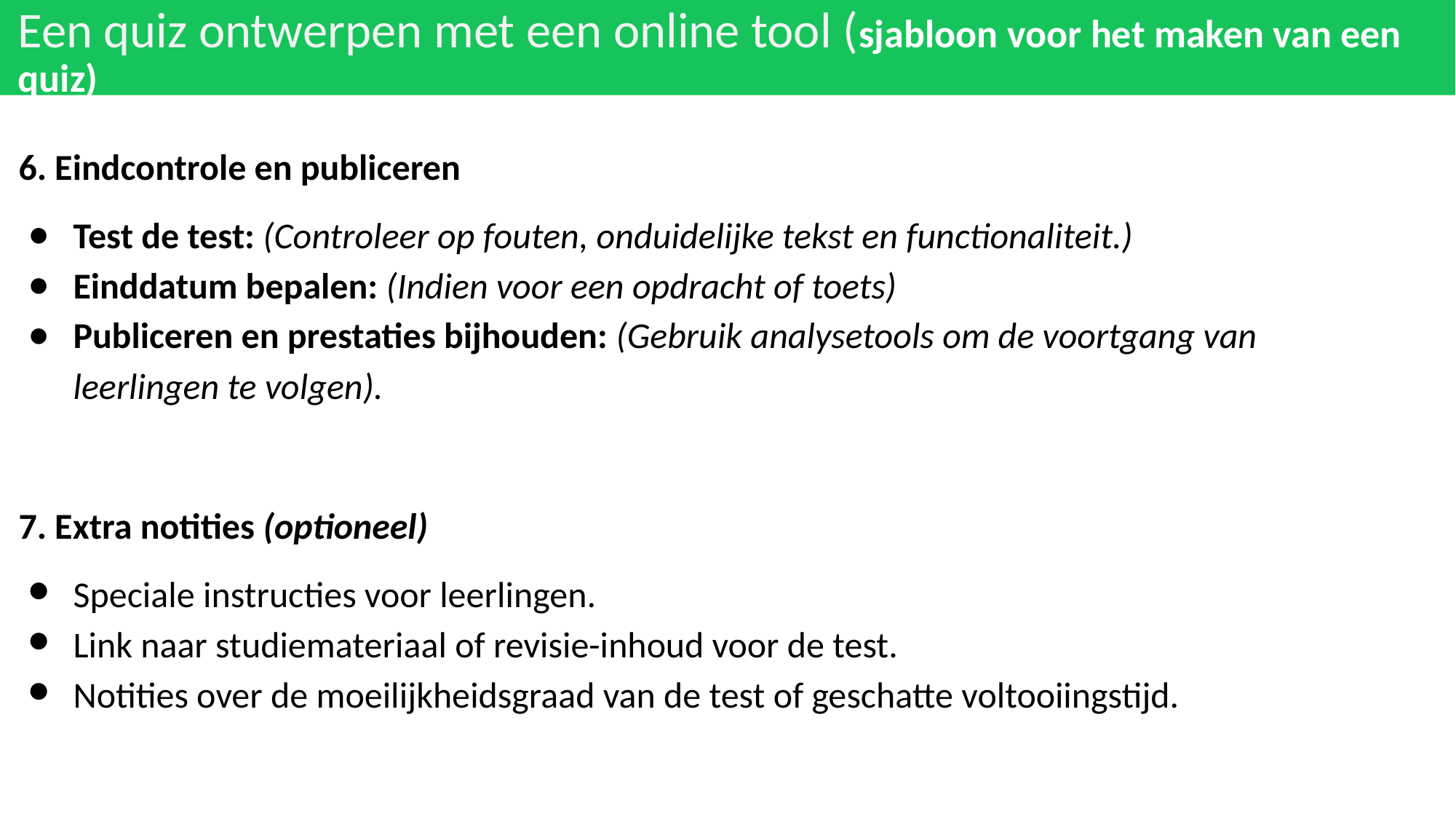

# Een quiz ontwerpen met een online tool (sjabloon voor het maken van een quiz)
6. Eindcontrole en publiceren
Test de test: (Controleer op fouten, onduidelijke tekst en functionaliteit.)
Einddatum bepalen: (Indien voor een opdracht of toets)
Publiceren en prestaties bijhouden: (Gebruik analysetools om de voortgang van leerlingen te volgen).

7. Extra notities (optioneel)
Speciale instructies voor leerlingen.
Link naar studiemateriaal of revisie-inhoud voor de test.
Notities over de moeilijkheidsgraad van de test of geschatte voltooiingstijd.